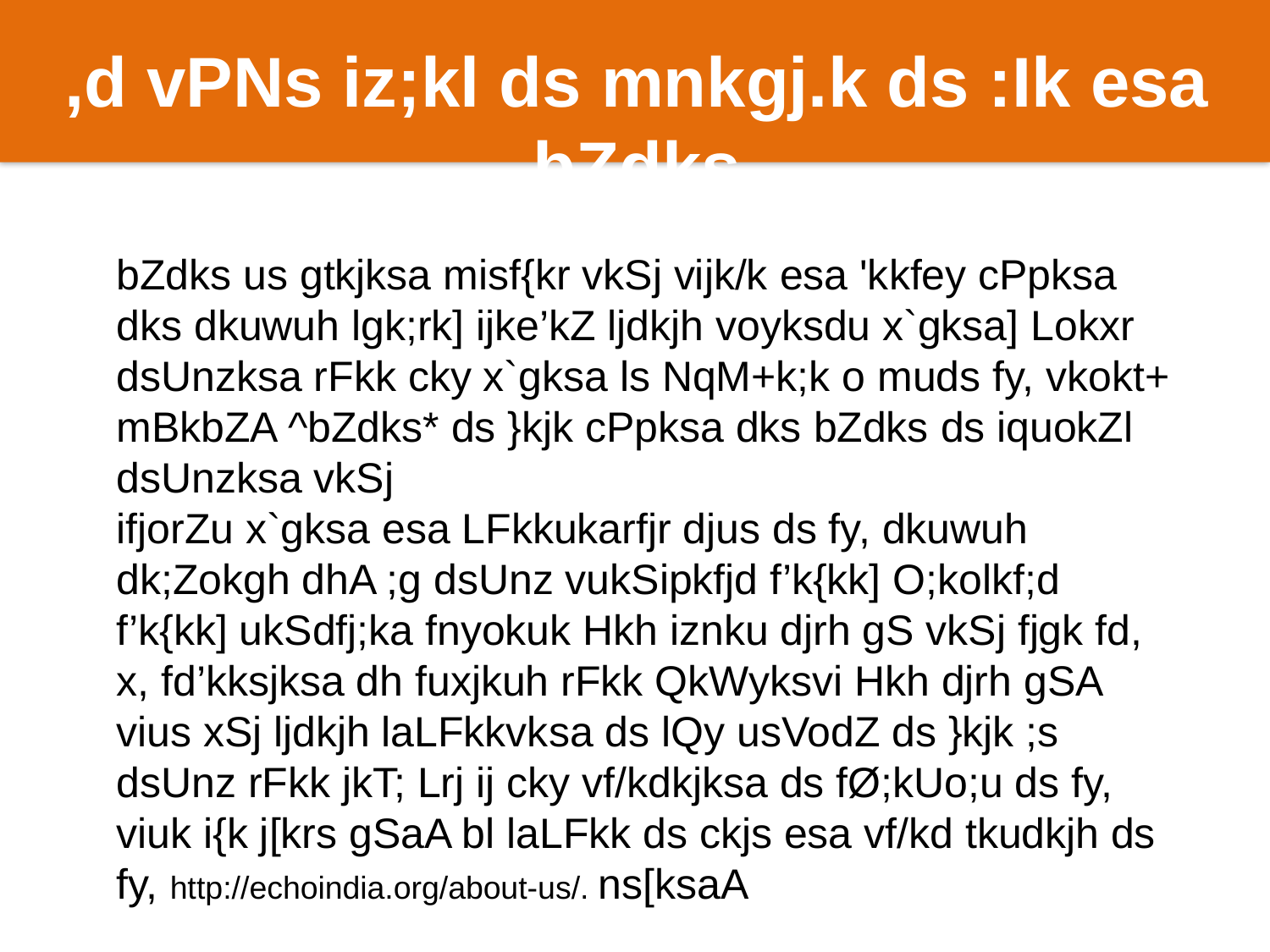

,d vPNs iz;kl ds mnkgj.k ds :Ik esa bZdks
bZdks us gtkjksa misf{kr vkSj vijk/k esa 'kkfey cPpksa dks dkuwuh lgk;rk] ijke’kZ ljdkjh voyksdu x`gksa] Lokxr dsUnzksa rFkk cky x`gksa ls NqM+k;k o muds fy, vkokt+ mBkbZA ^bZdks* ds }kjk cPpksa dks bZdks ds iquokZl dsUnzksa vkSj
ifjorZu x`gksa esa LFkkukarfjr djus ds fy, dkuwuh dk;Zokgh dhA ;g dsUnz vukSipkfjd f’k{kk] O;kolkf;d f’k{kk] ukSdfj;ka fnyokuk Hkh iznku djrh gS vkSj fjgk fd, x, fd’kksjksa dh fuxjkuh rFkk QkWyksvi Hkh djrh gSA vius xSj ljdkjh laLFkkvksa ds lQy usVodZ ds }kjk ;s dsUnz rFkk jkT; Lrj ij cky vf/kdkjksa ds fØ;kUo;u ds fy, viuk i{k j[krs gSaA bl laLFkk ds ckjs esa vf/kd tkudkjh ds fy, http://echoindia.org/about-us/. ns[ksaA

mÙkj izns’k vkSj fcgkj esa vnyk&cnyh ds dk;ZØe }kjk ;g ekWMy viuk;k tk jgk gSA